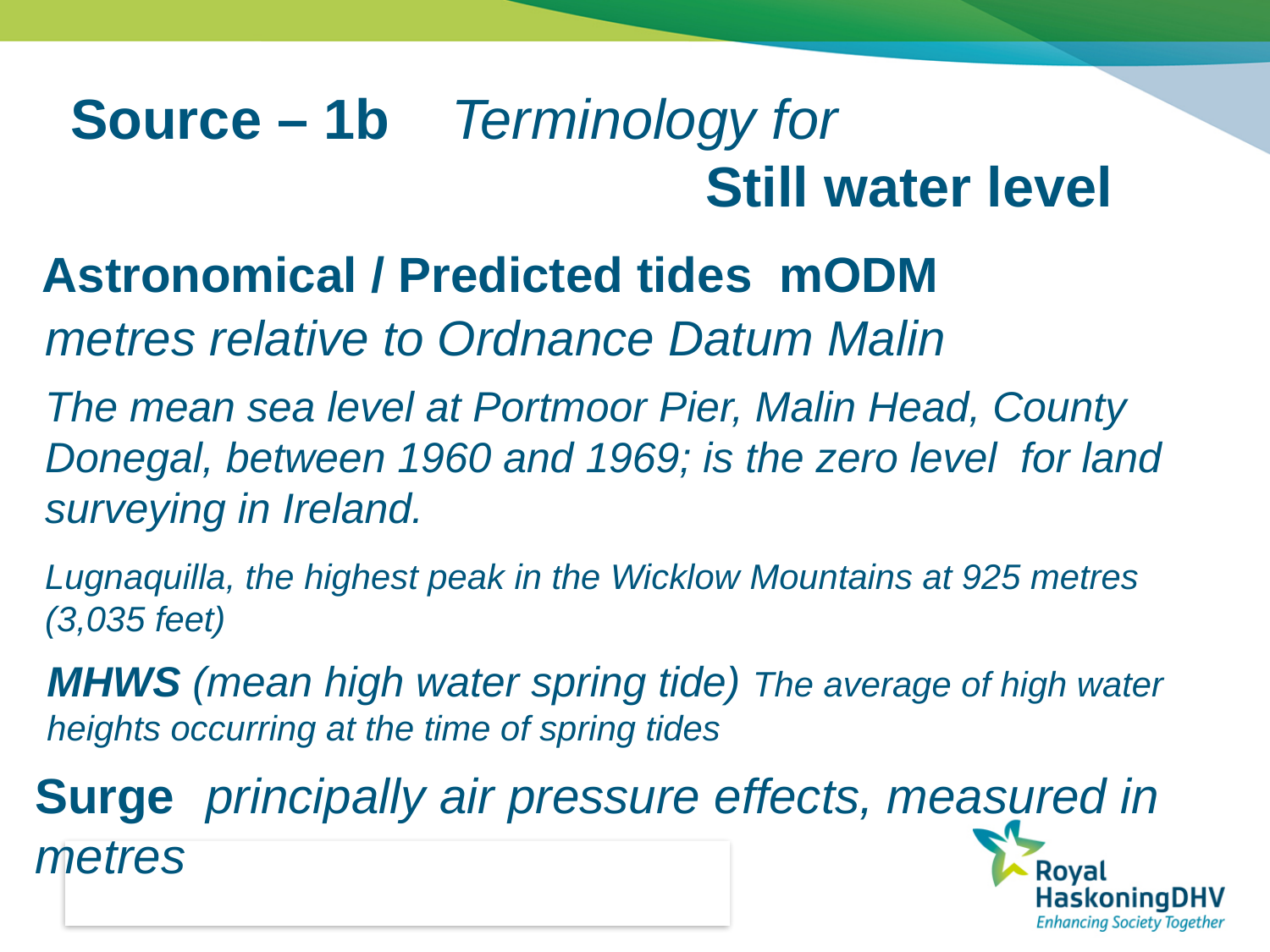

# Source – 1b 	Terminology for Still water level
Astronomical / Predicted tides  mODM
metres relative to Ordnance Datum Malin
The mean sea level at Portmoor Pier, Malin Head, County Donegal, between 1960 and 1969; is the zero level  for land surveying in Ireland.
Lugnaquilla, the highest peak in the Wicklow Mountains at 925 metres (3,035 feet)
MHWS (mean high water spring tide) The average of high water heights occurring at the time of spring tides
Surge  principally air pressure effects, measured in metres